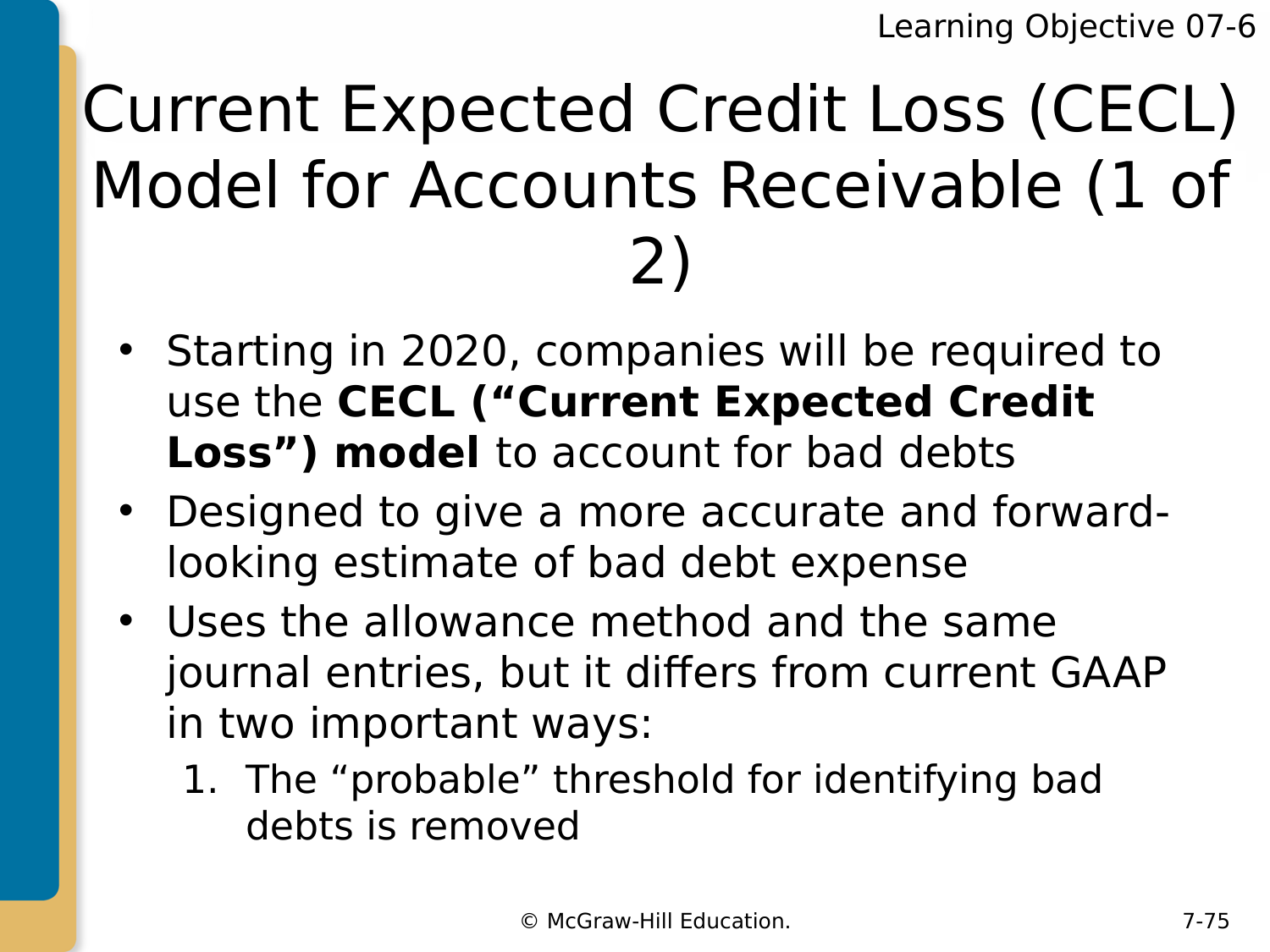

Learning Objective 07-6
# Current Expected Credit Loss (CECL) Model for Accounts Receivable (1 of 2)
Starting in 2020, companies will be required to use the CECL (“Current Expected Credit Loss”) model to account for bad debts
Designed to give a more accurate and forward-looking estimate of bad debt expense
Uses the allowance method and the same journal entries, but it differs from current GAAP in two important ways:
The “probable” threshold for identifying bad debts is removed